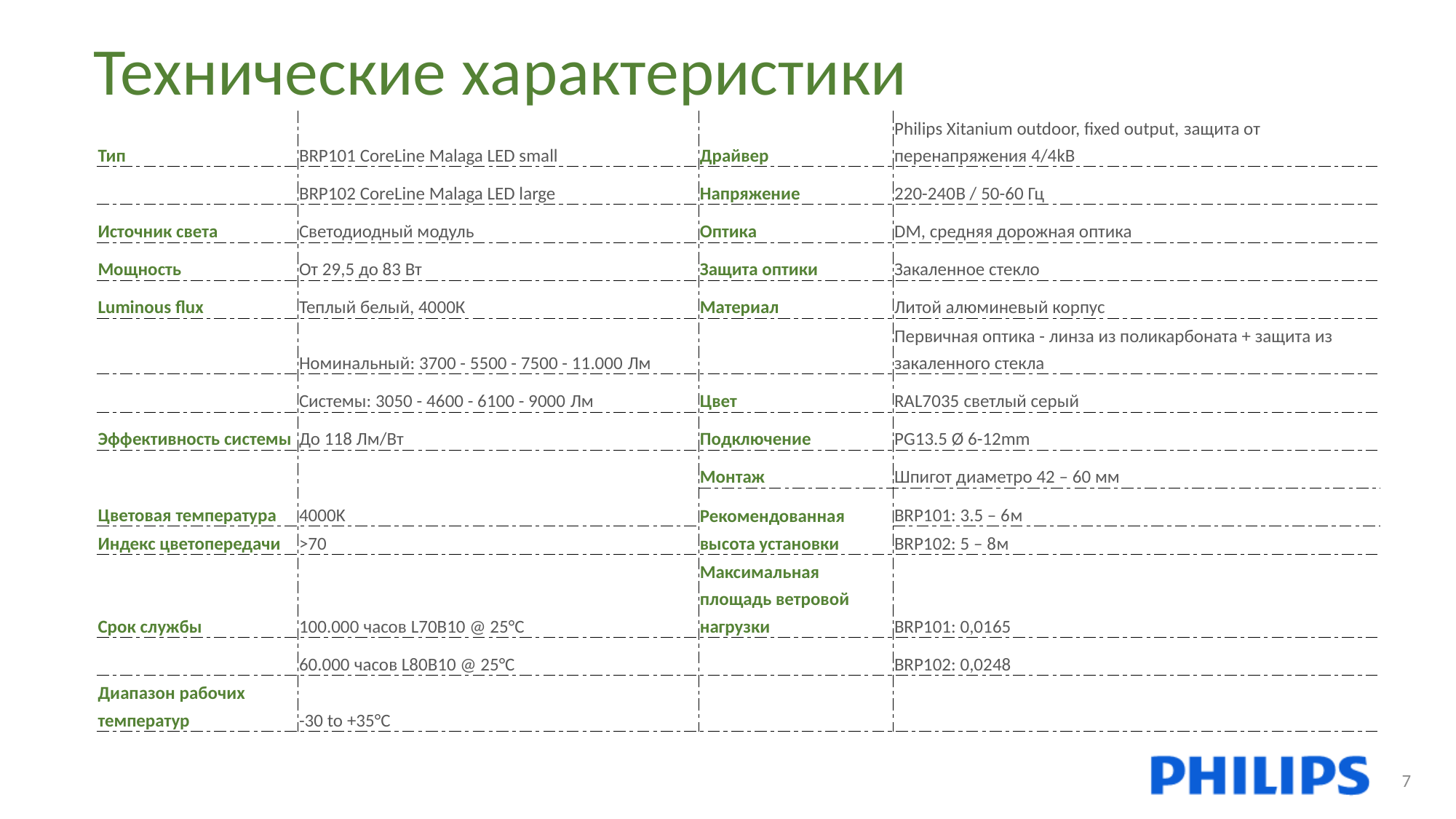

Технические характеристики
| Тип | BRP101 CoreLine Malaga LED small | Драйвер | Philips Xitanium outdoor, fixed output, защита от перенапряжения 4/4kВ |
| --- | --- | --- | --- |
|  | BRP102 CoreLine Malaga LED large | Напряжение | 220-240В / 50-60 Гц |
| Источник света | Светодиодный модуль | Оптика | DM, средняя дорожная оптика |
| Мощность | От 29,5 до 83 Вт | Защита оптики | Закаленное стекло |
| Luminous flux | Теплый белый, 4000К | Материал | Литой алюминевый корпус |
|  | Номинальный: 3700 - 5500 - 7500 - 11.000 Лм |  | Первичная оптика - линза из поликарбоната + защита из закаленного стекла |
|  | Системы: 3050 - 4600 - 6100 - 9000 Лм | Цвет | RAL7035 светлый серый |
| Эффективность системы | До 118 Лм/Вт | Подключение | PG13.5 Ø 6-12mm |
| Цветовая температура | 4000K | Монтаж | Шпигот диаметро 42 – 60 мм |
|  |  | Рекомендованная высота установки | BRP101: 3.5 – 6м |
| Индекс цветопередачи | >70 |  | BRP102: 5 – 8м |
| Срок службы | 100.000 часов L70B10 @ 25°C | Максимальная площадь ветровой нагрузки | BRP101: 0,0165 |
|  | 60.000 часов L80B10 @ 25°C |  | BRP102: 0,0248 |
| Диапазон рабочих температур | -30 to +35°C |  |  |
7